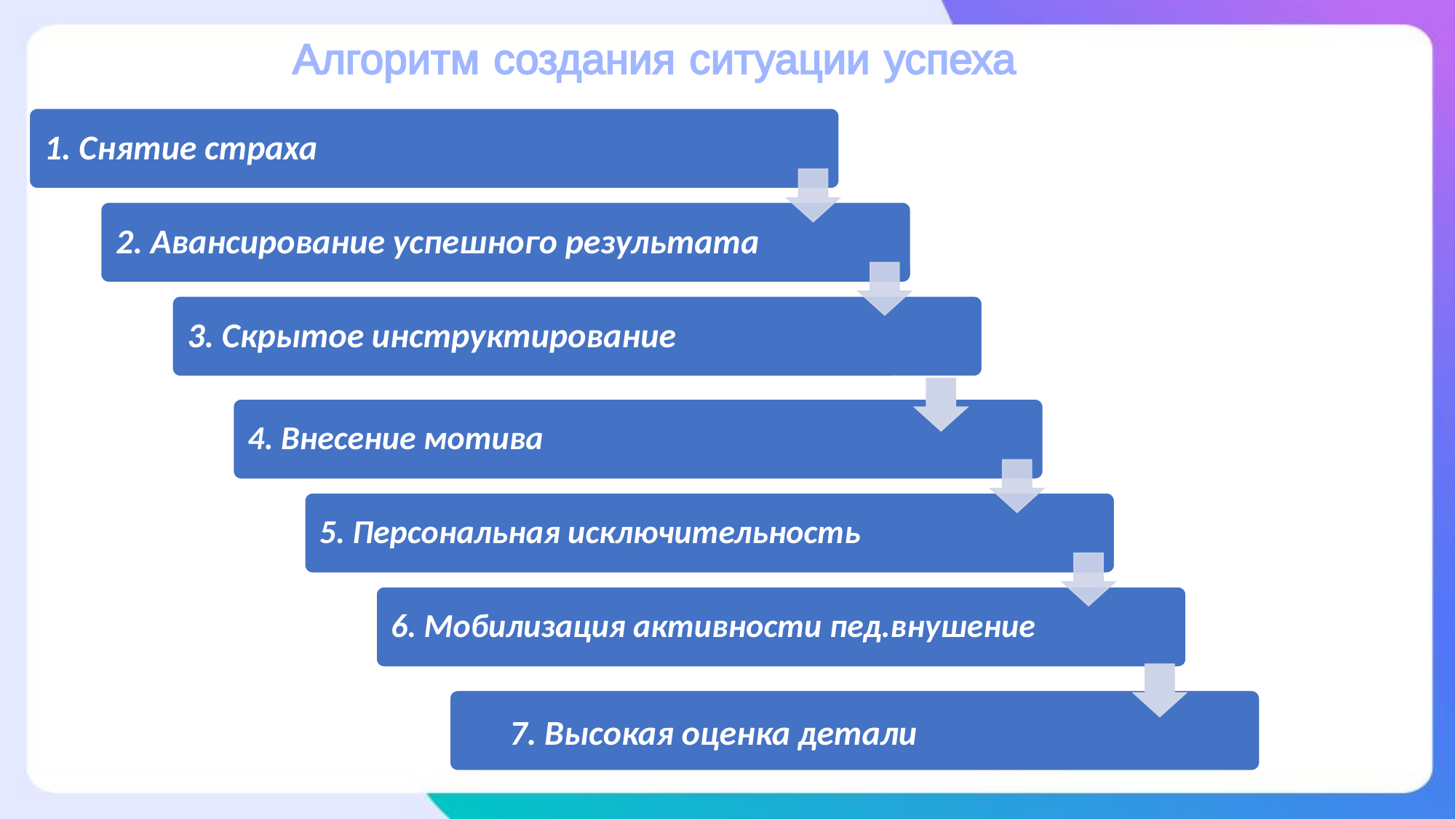

Алгоритм создания ситуации успеха
1. Снятие страха
2. Авансирование успешного результата
3. Скрытое инструктирование

4. Внесение мотива
5. Персональная исключительность
6. Мобилизация активности пед.внушение

7. Высокая оценка детали